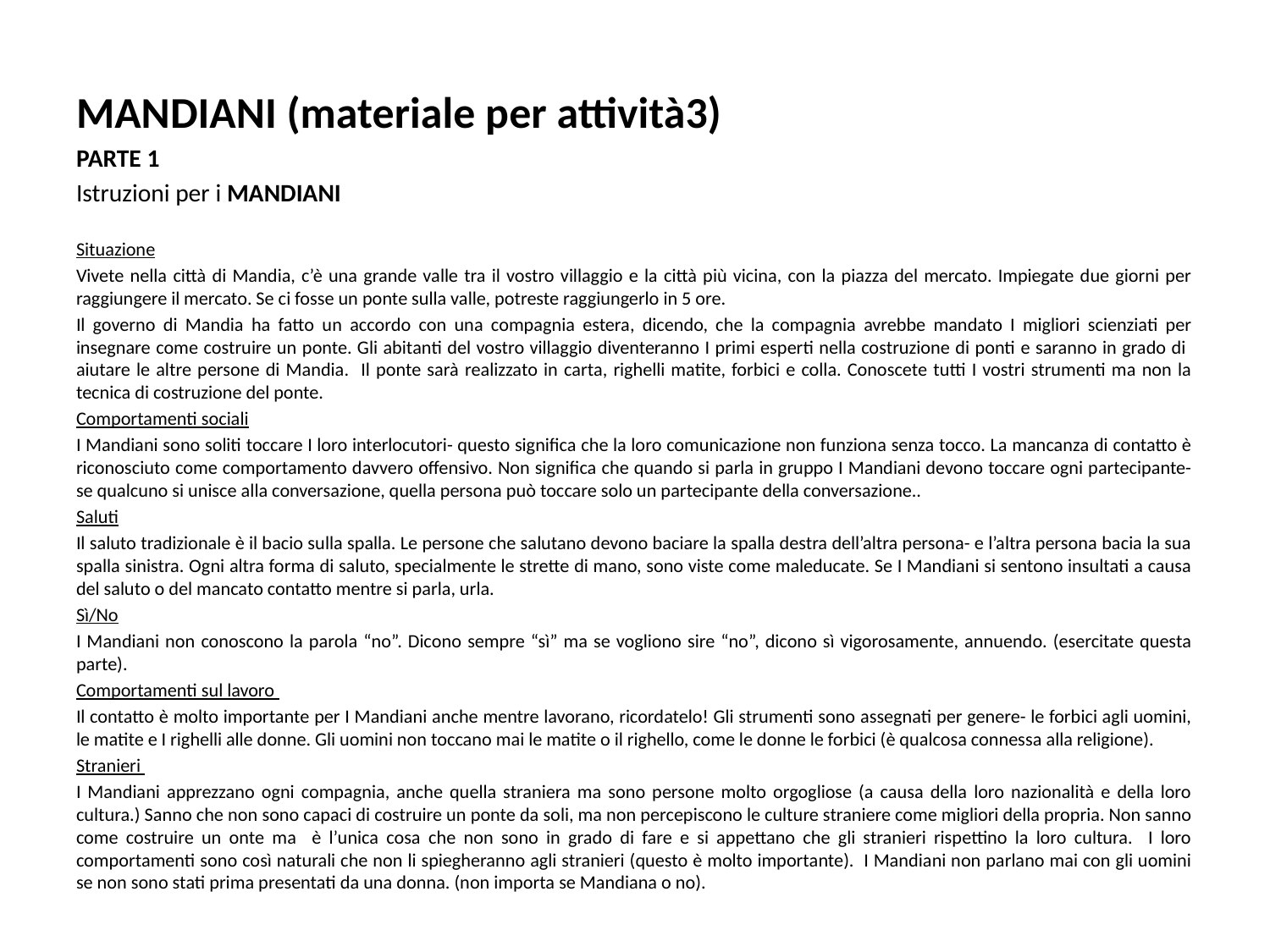

MANDIANI (materiale per attività3)
PARTE 1
Istruzioni per i MANDIANI

Situazione
Vivete nella città di Mandia, c’è una grande valle tra il vostro villaggio e la città più vicina, con la piazza del mercato. Impiegate due giorni per raggiungere il mercato. Se ci fosse un ponte sulla valle, potreste raggiungerlo in 5 ore.
Il governo di Mandia ha fatto un accordo con una compagnia estera, dicendo, che la compagnia avrebbe mandato I migliori scienziati per insegnare come costruire un ponte. Gli abitanti del vostro villaggio diventeranno I primi esperti nella costruzione di ponti e saranno in grado di  aiutare le altre persone di Mandia.  Il ponte sarà realizzato in carta, righelli matite, forbici e colla. Conoscete tutti I vostri strumenti ma non la tecnica di costruzione del ponte.
Comportamenti sociali
I Mandiani sono soliti toccare I loro interlocutori- questo significa che la loro comunicazione non funziona senza tocco. La mancanza di contatto è riconosciuto come comportamento davvero offensivo. Non significa che quando si parla in gruppo I Mandiani devono toccare ogni partecipante- se qualcuno si unisce alla conversazione, quella persona può toccare solo un partecipante della conversazione..
Saluti
Il saluto tradizionale è il bacio sulla spalla. Le persone che salutano devono baciare la spalla destra dell’altra persona- e l’altra persona bacia la sua spalla sinistra. Ogni altra forma di saluto, specialmente le strette di mano, sono viste come maleducate. Se I Mandiani si sentono insultati a causa del saluto o del mancato contatto mentre si parla, urla.
Sì/No
I Mandiani non conoscono la parola “no”. Dicono sempre “sì” ma se vogliono sire “no”, dicono sì vigorosamente, annuendo. (esercitate questa parte).
Comportamenti sul lavoro
Il contatto è molto importante per I Mandiani anche mentre lavorano, ricordatelo! Gli strumenti sono assegnati per genere- le forbici agli uomini, le matite e I righelli alle donne. Gli uomini non toccano mai le matite o il righello, come le donne le forbici (è qualcosa connessa alla religione).
Stranieri
I Mandiani apprezzano ogni compagnia, anche quella straniera ma sono persone molto orgogliose (a causa della loro nazionalità e della loro cultura.) Sanno che non sono capaci di costruire un ponte da soli, ma non percepiscono le culture straniere come migliori della propria. Non sanno come costruire un onte ma  è l’unica cosa che non sono in grado di fare e si appettano che gli stranieri rispettino la loro cultura.  I loro comportamenti sono così naturali che non li spiegheranno agli stranieri (questo è molto importante).  I Mandiani non parlano mai con gli uomini se non sono stati prima presentati da una donna. (non importa se Mandiana o no).